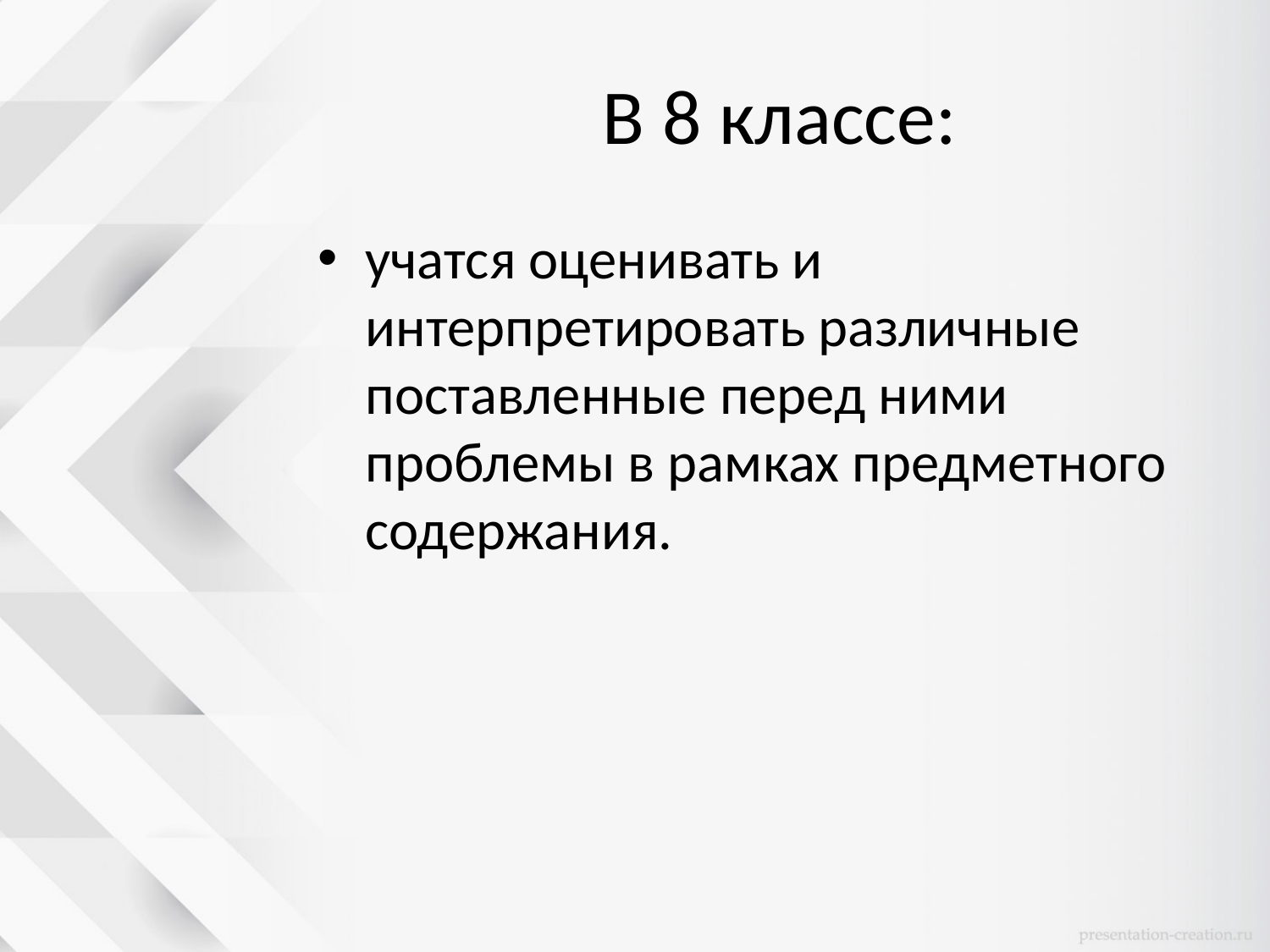

# В 8 классе:
учатся оценивать и интерпретировать различные поставленные перед ними проблемы в рамках предметного содержания.